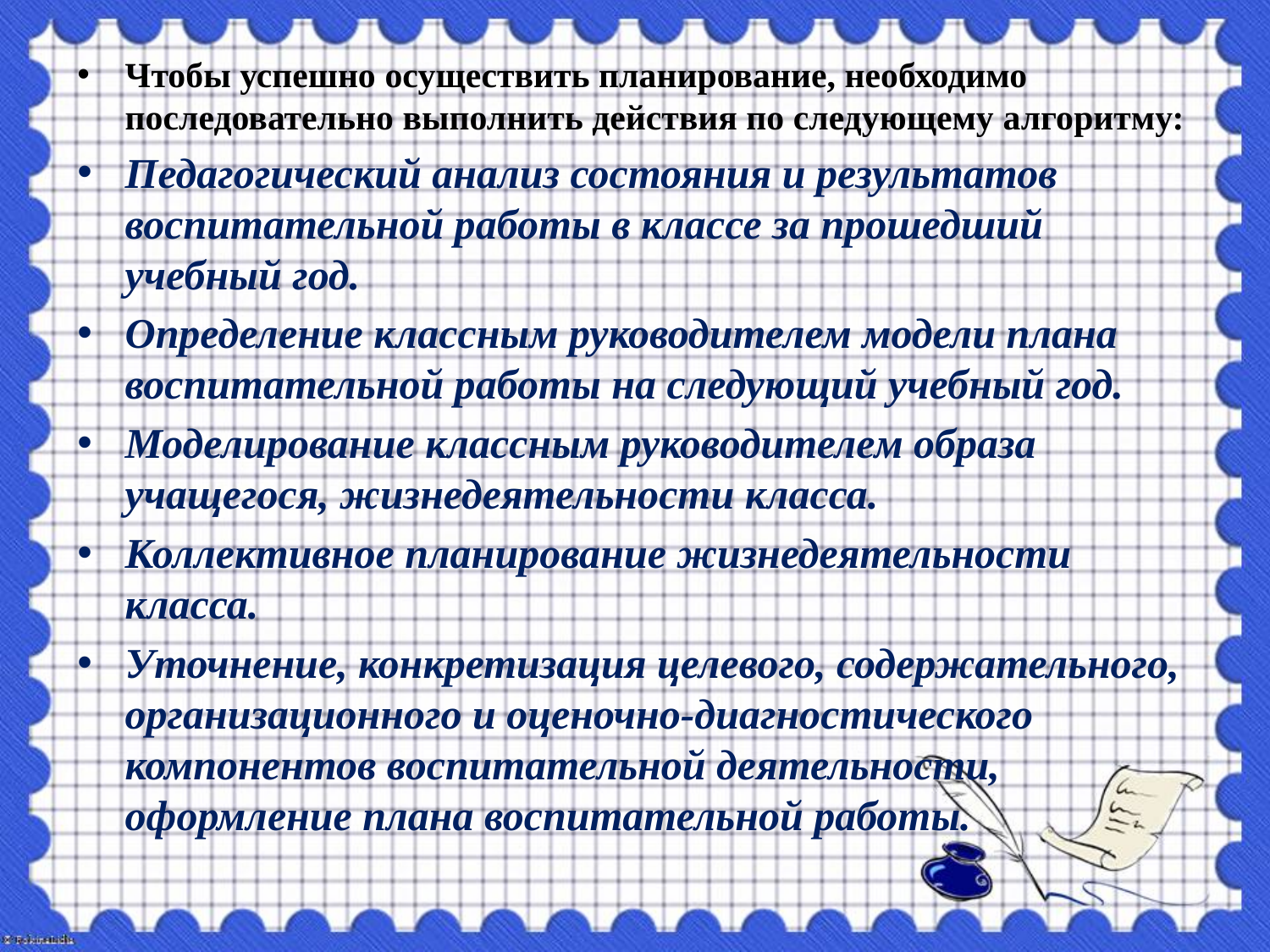

Чтобы успешно осуществить планирование, необходимо последовательно выполнить действия по следующему алгоритму:
Педагогический анализ состояния и результатов воспитательной работы в классе за прошедший учебный год.
Определение классным руководителем модели плана воспитательной работы на следующий учебный год.
Моделирование классным руководителем образа учащегося, жизнедеятельности класса.
Коллективное планирование жизнедеятельности класса.
Уточнение, конкретизация целевого, содержательного, организационного и оценочно-диагностического компонентов воспитательной деятельности, оформление плана воспитательной работы.